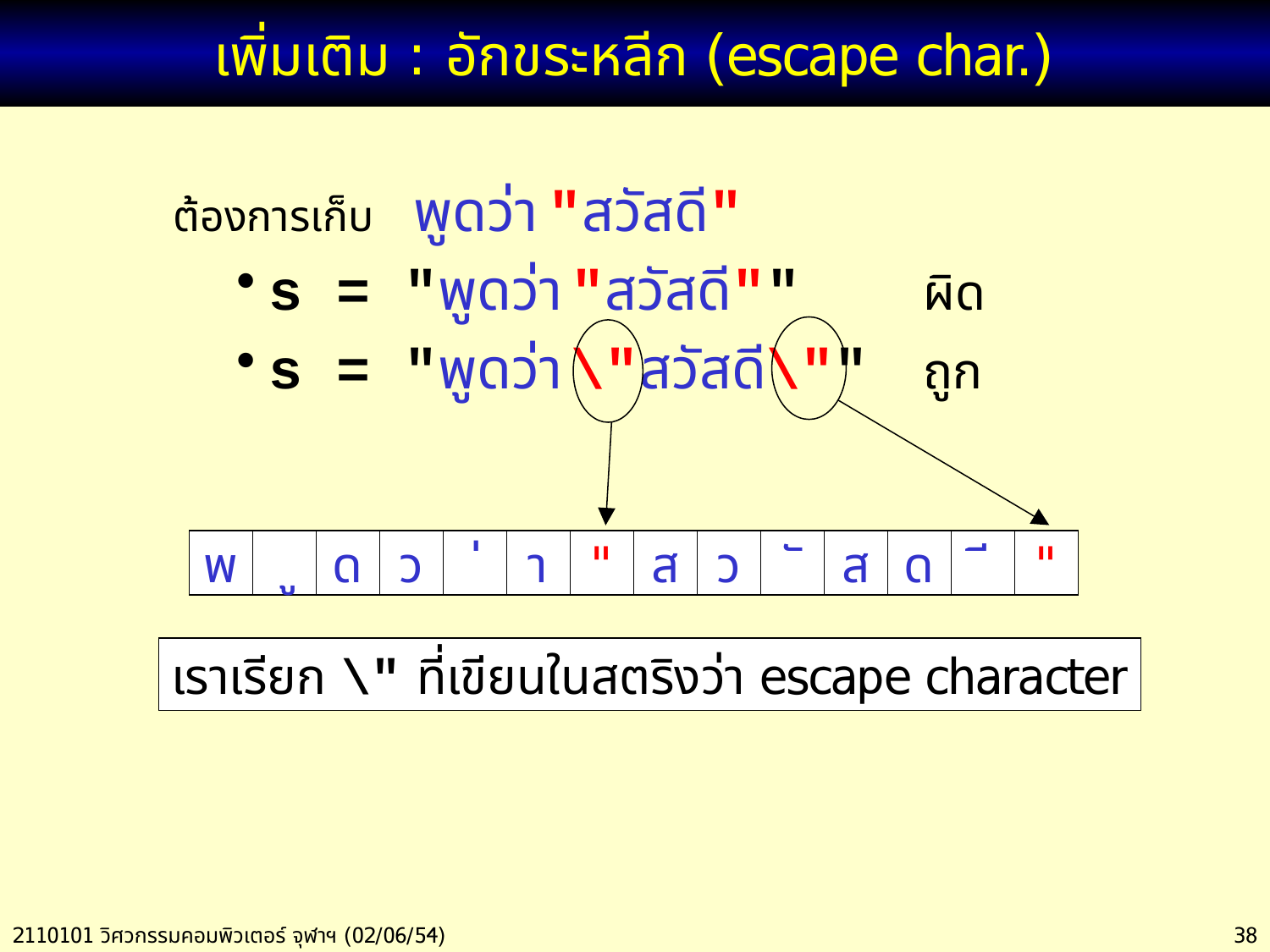

# เพิ่มเติม : อักขระหลีก (escape char.)
ต้องการเก็บ   พูดว่า "สวัสดี"
s = "พูดว่า "สวัสดี""       ผิด
s = "พูดว่า \"สวัสดี\""     ถูก

พ
  ู
ด
ว
 ่
า
"
ส
ว
 ั
ส
ด
 ี
"
เราเรียก \" ที่เขียนในสตริงว่า escape character